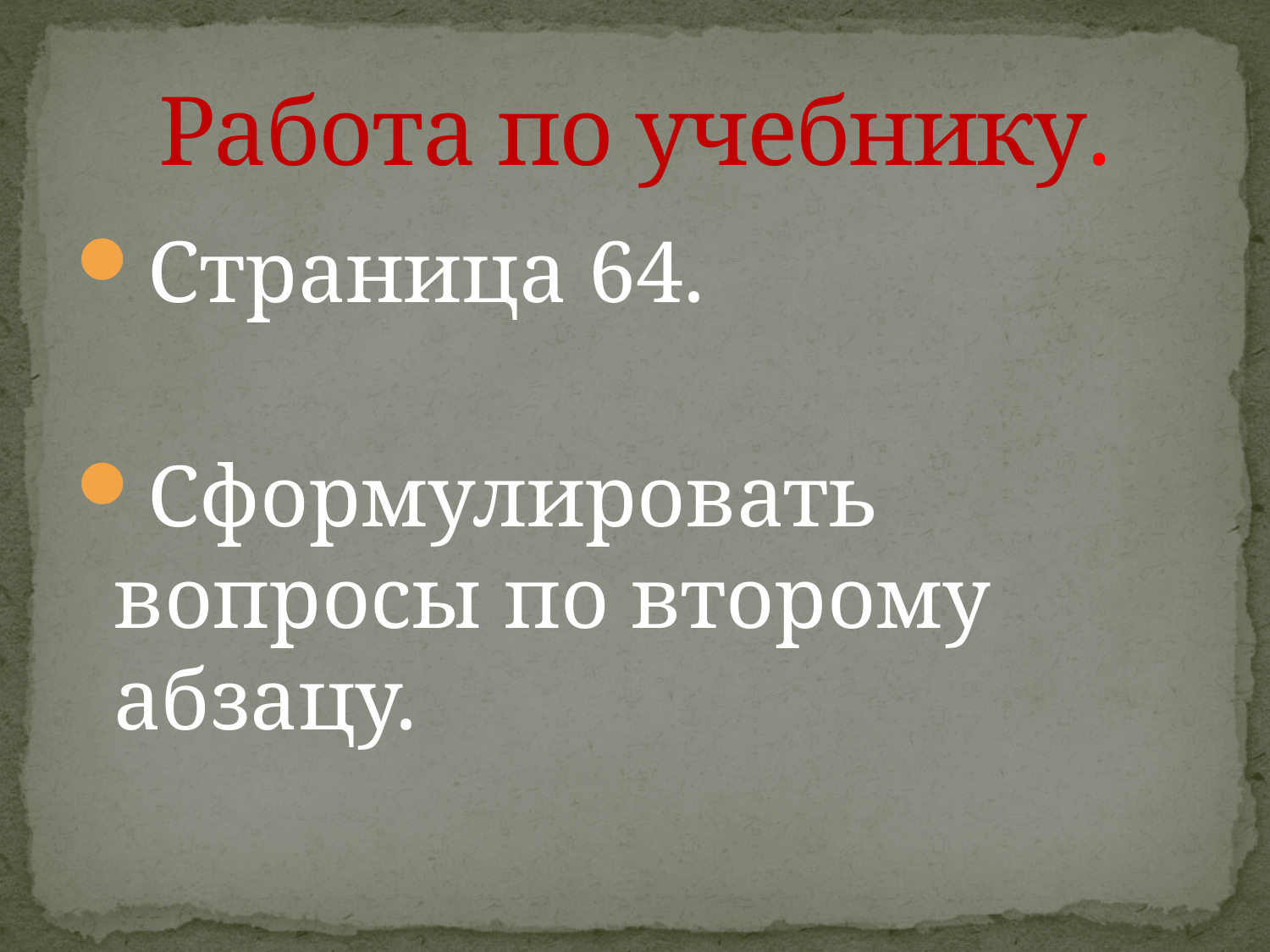

# Работа по учебнику.
Страница 64.

Сформулировать вопросы по второму абзацу.